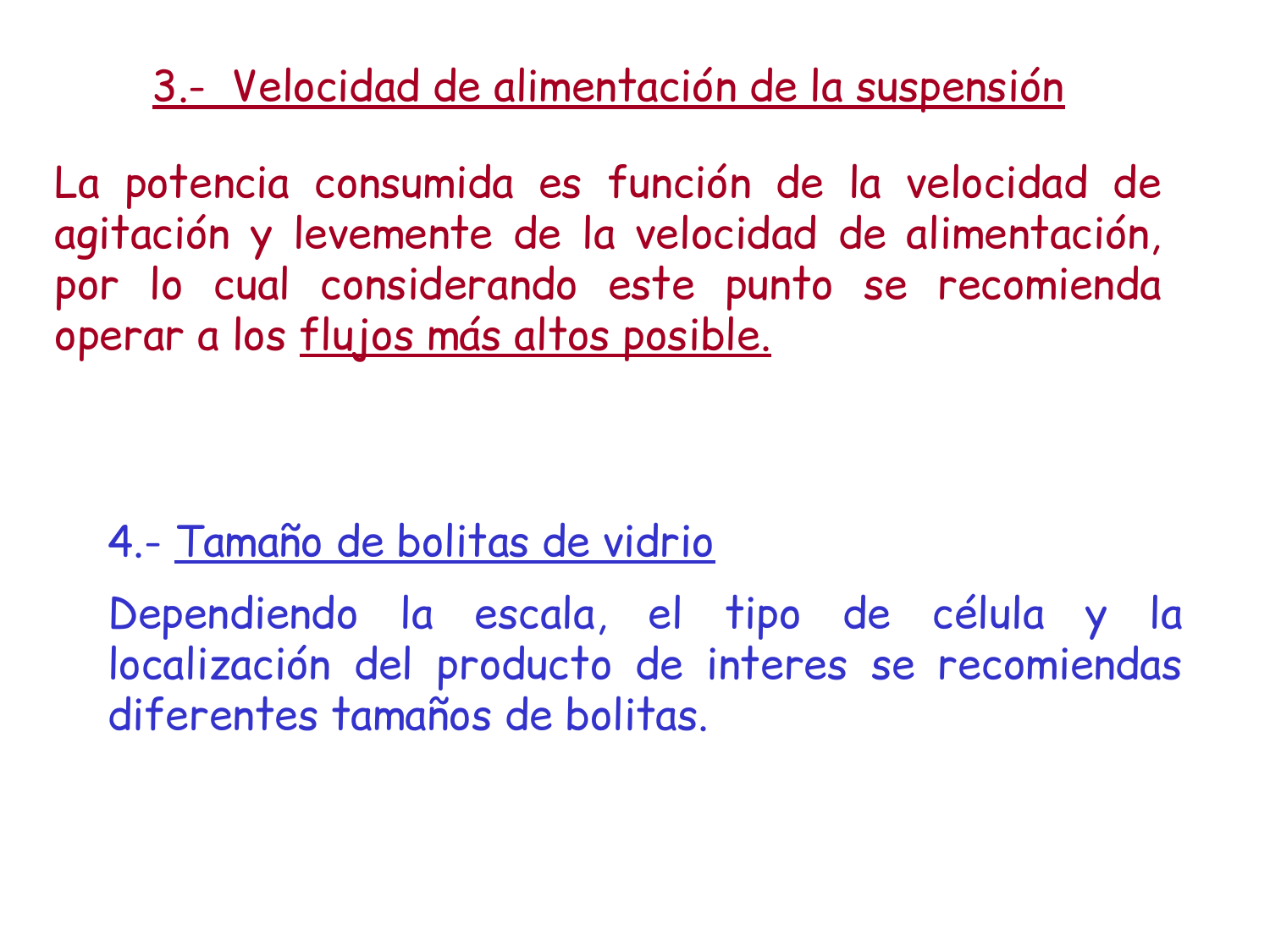

3.-  Velocidad de alimentación de la suspensión

La potencia consumida es función de la velocidad de agitación y levemente de la velocidad de alimentación, por lo cual considerando este punto se recomienda operar a los flujos más altos posible.

4.- Tamaño de bolitas de vidrio
	Dependiendo la escala, el tipo de célula y la localización del producto de interes se recomiendas diferentes tamaños de bolitas.